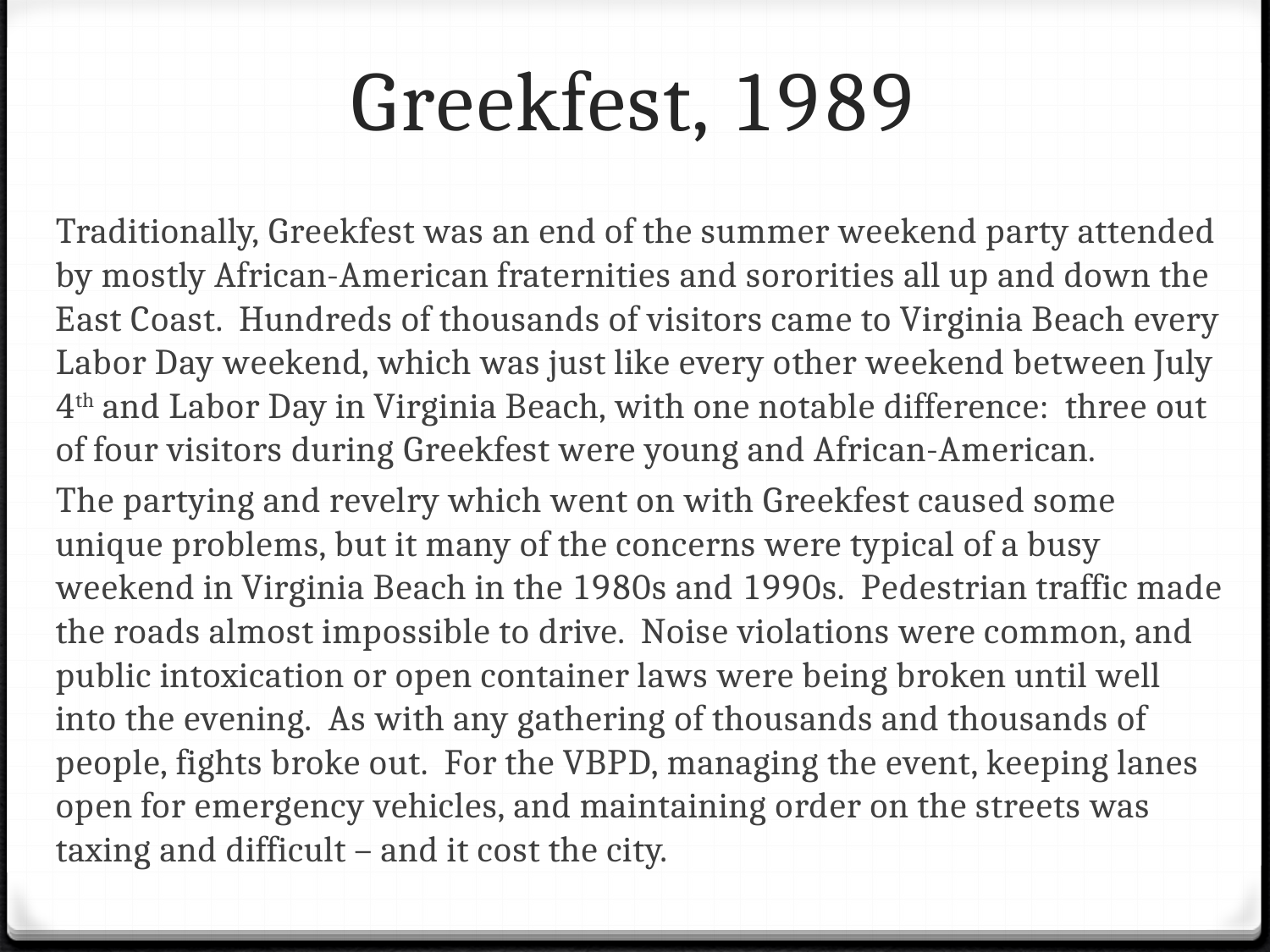

# Greekfest, 1989
Traditionally, Greekfest was an end of the summer weekend party attended by mostly African-American fraternities and sororities all up and down the East Coast.  Hundreds of thousands of visitors came to Virginia Beach every Labor Day weekend, which was just like every other weekend between July 4th and Labor Day in Virginia Beach, with one notable difference:  three out of four visitors during Greekfest were young and African-American.
The partying and revelry which went on with Greekfest caused some unique problems, but it many of the concerns were typical of a busy weekend in Virginia Beach in the 1980s and 1990s.  Pedestrian traffic made the roads almost impossible to drive.  Noise violations were common, and public intoxication or open container laws were being broken until well into the evening.  As with any gathering of thousands and thousands of people, fights broke out.  For the VBPD, managing the event, keeping lanes open for emergency vehicles, and maintaining order on the streets was taxing and difficult – and it cost the city.